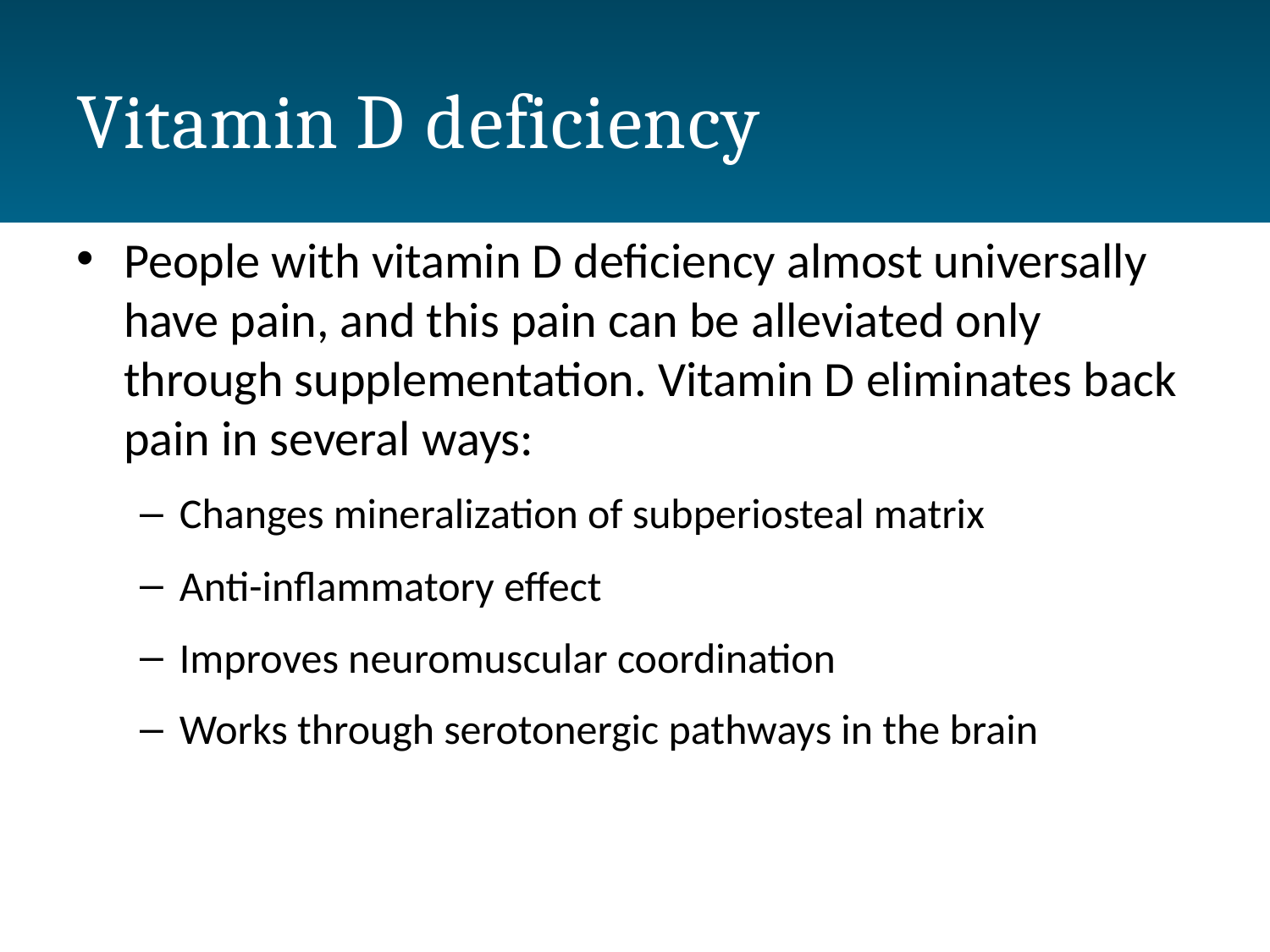

# Vitamin D deficiency
People with vitamin D deficiency almost universally have pain, and this pain can be alleviated only through supplementation. Vitamin D eliminates back pain in several ways:
Changes mineralization of subperiosteal matrix
Anti-inflammatory effect
Improves neuromuscular coordination
Works through serotonergic pathways in the brain